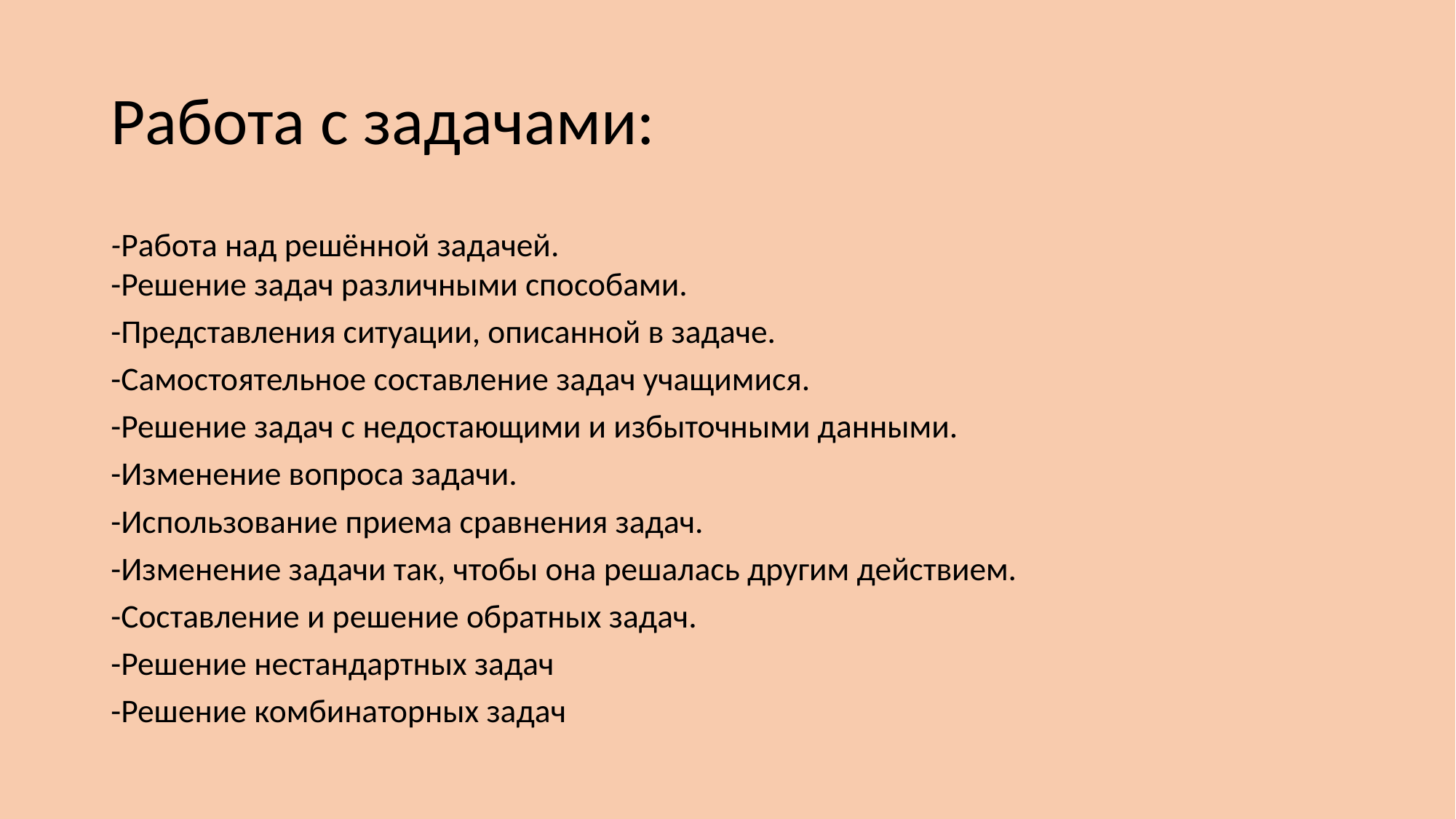

# Работа с задачами:
-Работа над решённой задачей.
-Решение задач различными способами.
-Представления ситуации, описанной в задаче.
-Самостоятельное составление задач учащимися.
-Решение задач с недостающими и избыточными данными.
-Изменение вопроса задачи.
-Использование приема сравнения задач.
-Изменение задачи так, чтобы она решалась другим действием.
-Составление и решение обратных задач.
-Решение нестандартных задач
-Решение комбинаторных задач